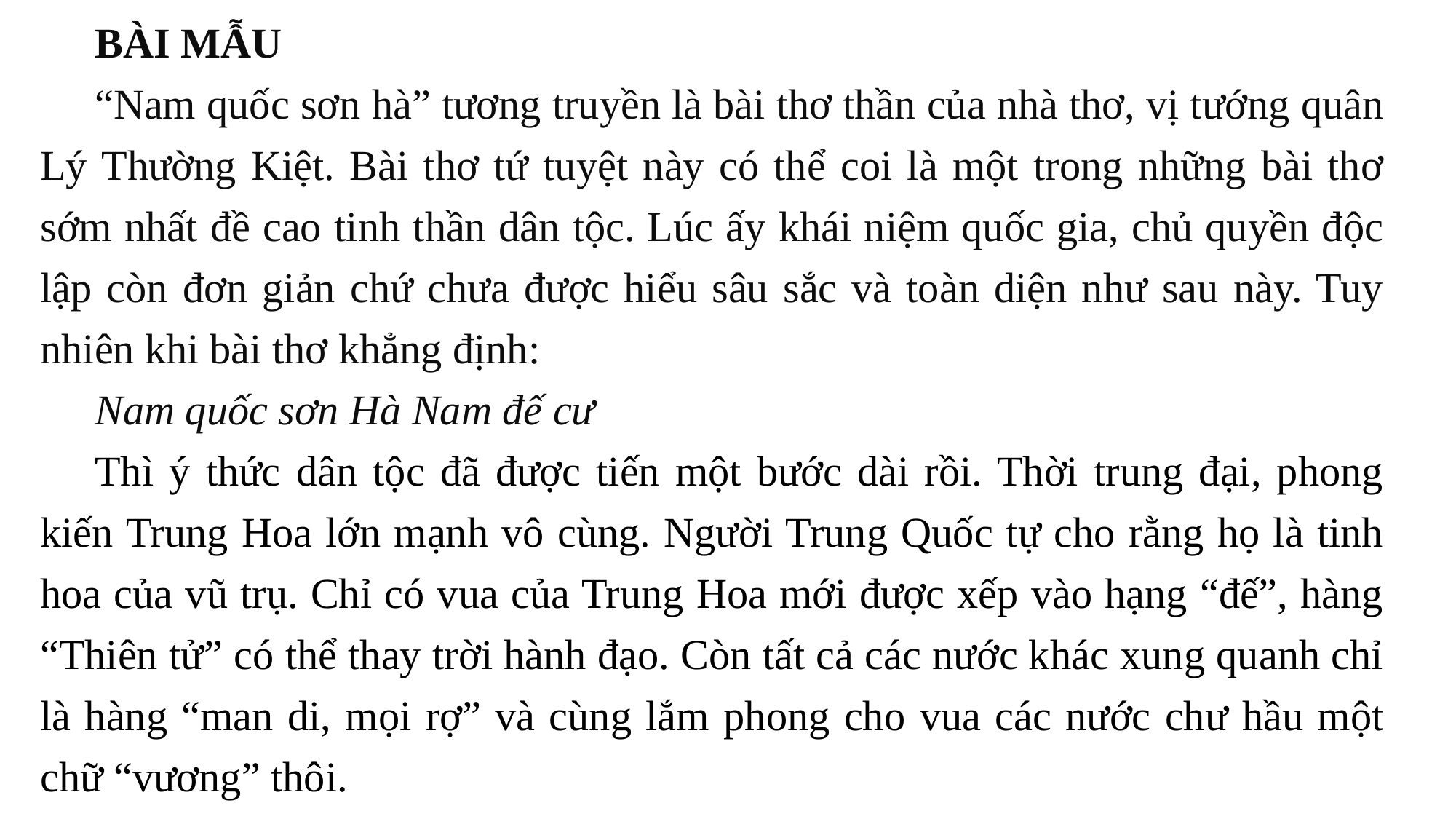

BÀI MẪU
“Nam quốc sơn hà” tương truyền là bài thơ thần của nhà thơ, vị tướng quân Lý Thường Kiệt. Bài thơ tứ tuyệt này có thể coi là một trong những bài thơ sớm nhất đề cao tinh thần dân tộc. Lúc ấy khái niệm quốc gia, chủ quyền độc lập còn đơn giản chứ chưa được hiểu sâu sắc và toàn diện như sau này. Tuy nhiên khi bài thơ khẳng định:
Nam quốc sơn Hà Nam đế cư
Thì ý thức dân tộc đã được tiến một bước dài rồi. Thời trung đại, phong kiến Trung Hoa lớn mạnh vô cùng. Người Trung Quốc tự cho rằng họ là tinh hoa của vũ trụ. Chỉ có vua của Trung Hoa mới được xếp vào hạng “đế”, hàng “Thiên tử” có thể thay trời hành đạo. Còn tất cả các nước khác xung quanh chỉ là hàng “man di, mọi rợ” và cùng lắm phong cho vua các nước chư hầu một chữ “vương” thôi.